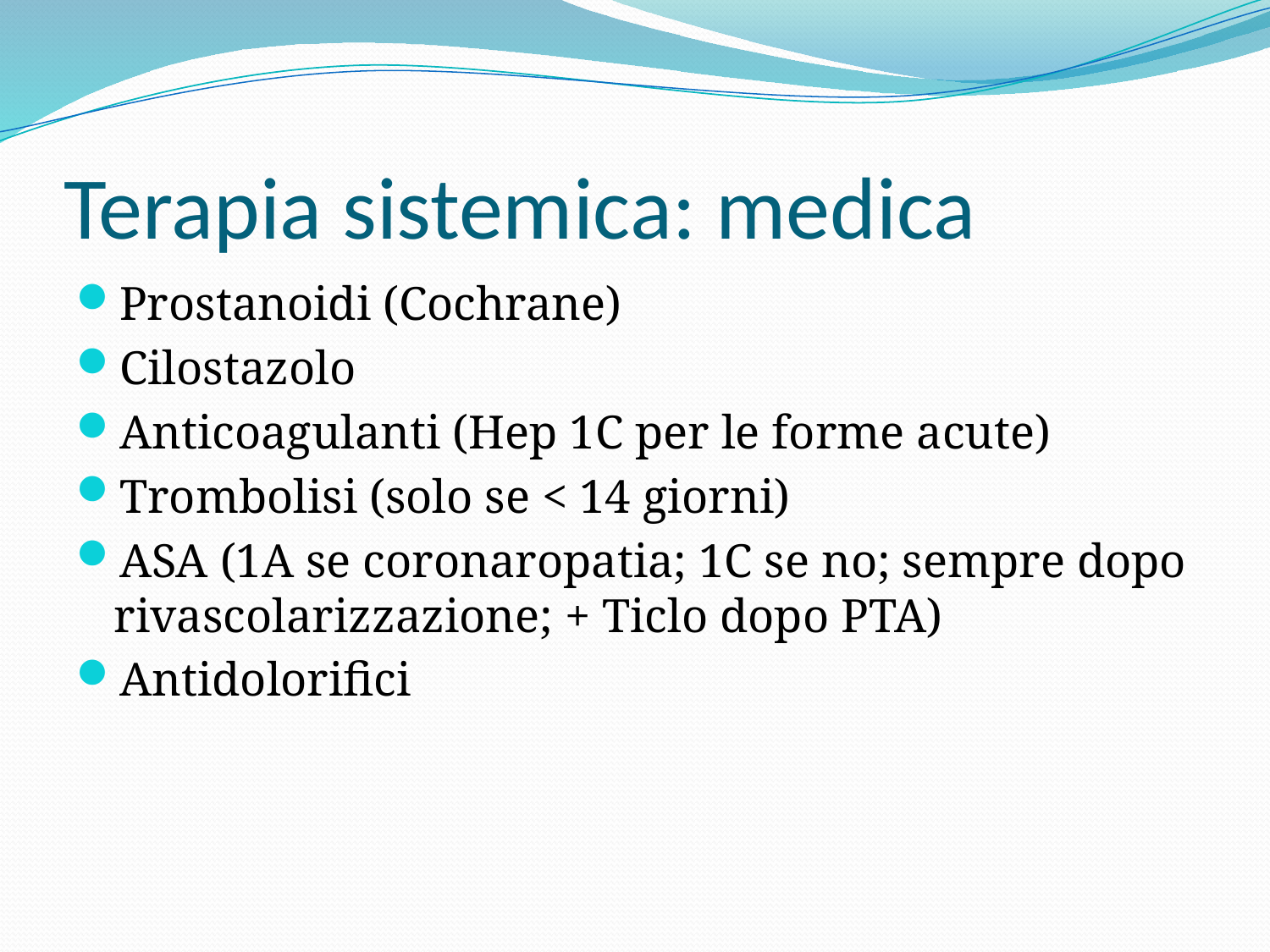

# Terapia sistemica: medica
Prostanoidi (Cochrane)
Cilostazolo
Anticoagulanti (Hep 1C per le forme acute)
Trombolisi (solo se < 14 giorni)
ASA (1A se coronaropatia; 1C se no; sempre dopo rivascolarizzazione; + Ticlo dopo PTA)
Antidolorifici